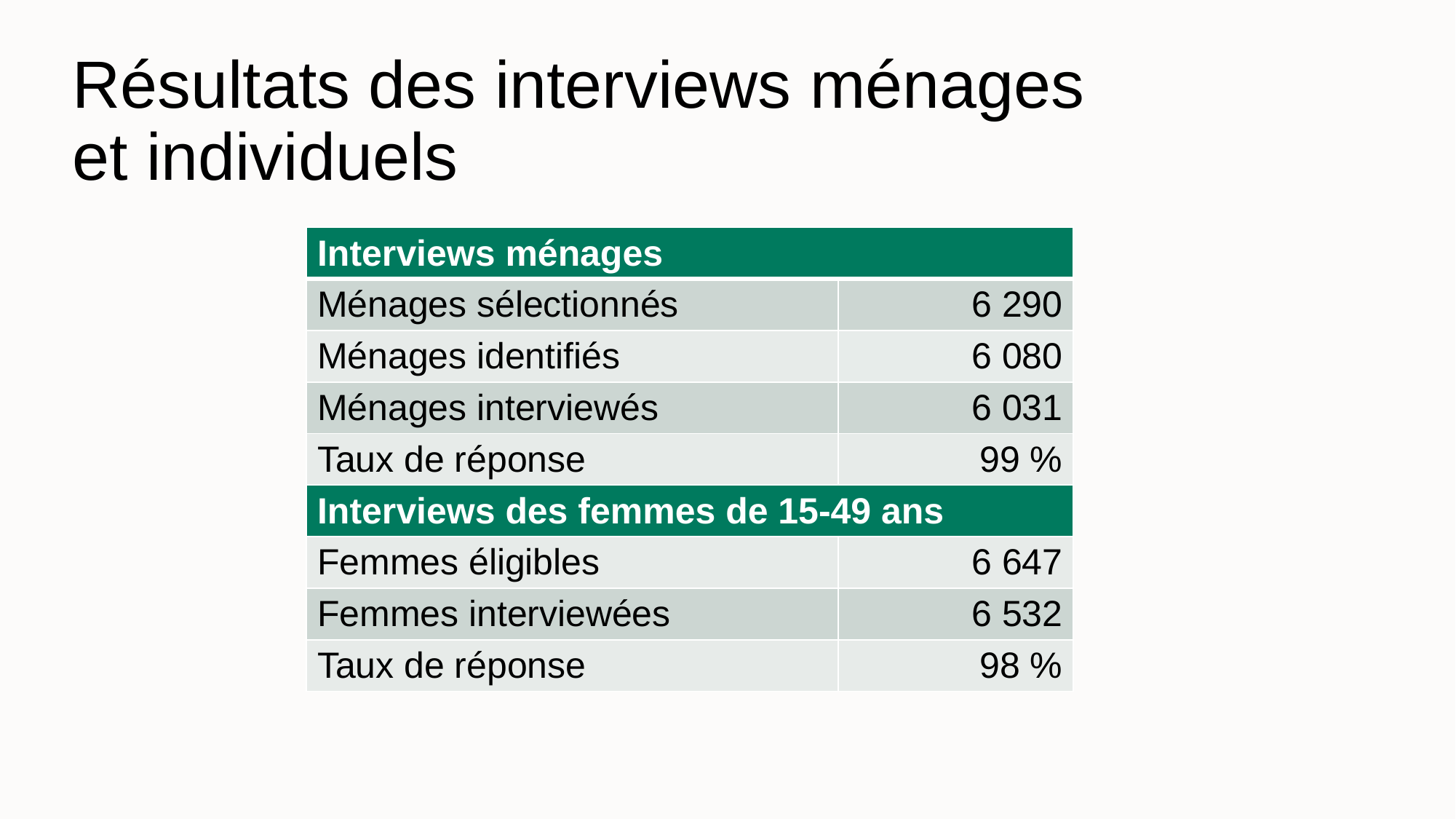

# Résultats des interviews ménages et individuels
| Interviews ménages |  |
| --- | --- |
| Ménages sélectionnés | 6 290 |
| Ménages identifiés | 6 080 |
| Ménages interviewés | 6 031 |
| Taux de réponse | 99 % |
| Interviews des femmes de 15-49 ans |  |
| Femmes éligibles | 6 647 |
| Femmes interviewées | 6 532 |
| Taux de réponse | 98 % |